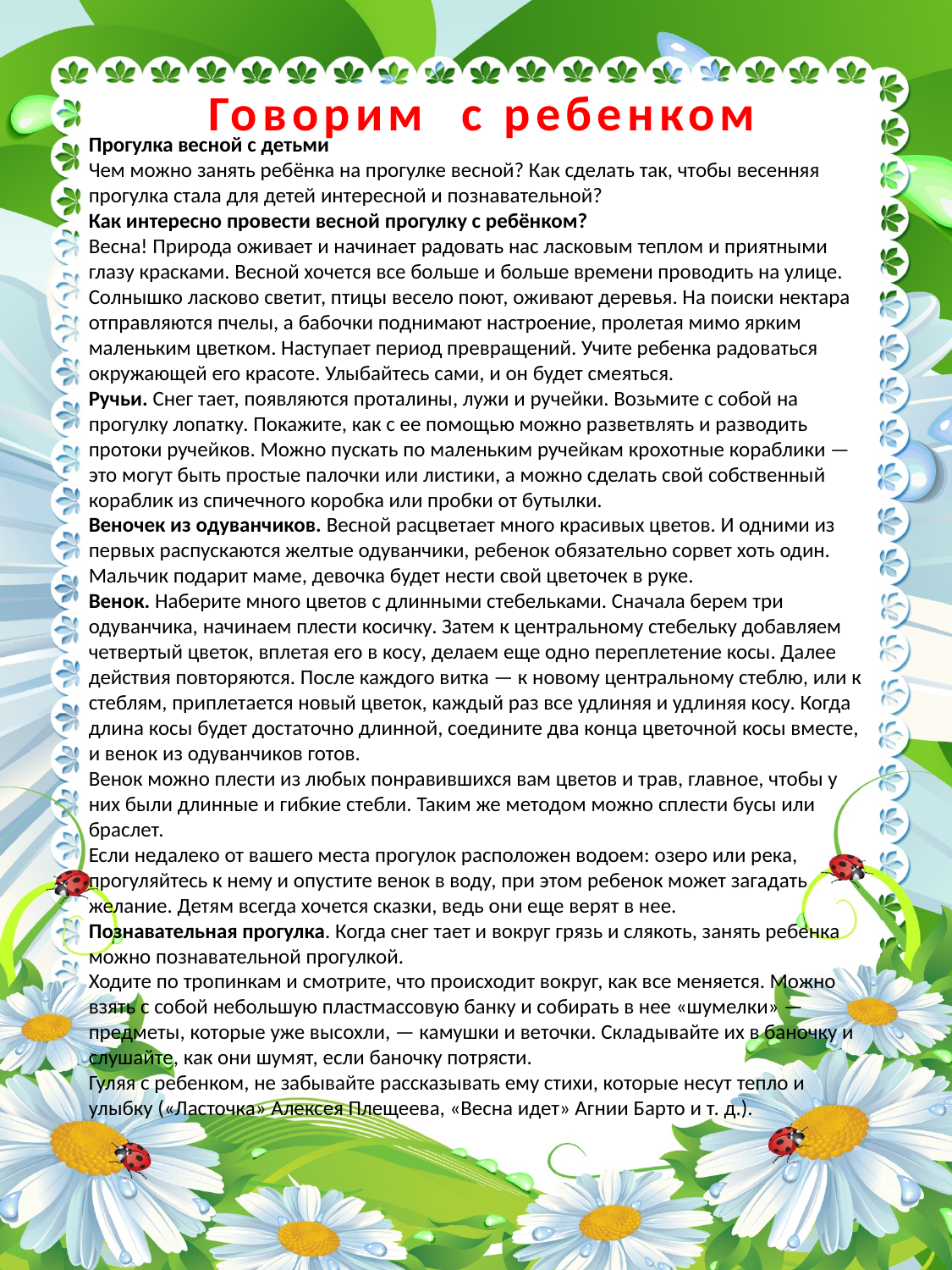

Говорим  с ребенком
Прогулка весной с детьми
Чем можно занять ребёнка на прогулке весной? Как сделать так, чтобы весенняя прогулка стала для детей интересной и познавательной?
Как интересно провести весной прогулку с ребёнком?
Весна! Природа оживает и начинает радовать нас ласковым теплом и приятными глазу красками. Весной хочется все больше и больше времени проводить на улице. Солнышко ласково светит, птицы весело поют, оживают деревья. На поиски нектара отправляются пчелы, а бабочки поднимают настроение, пролетая мимо ярким маленьким цветком. Наступает период превращений. Учите ребенка радоваться окружающей его красоте. Улыбайтесь сами, и он будет смеяться.
Ручьи. Снег тает, появляются проталины, лужи и ручейки. Возьмите с собой на прогулку лопатку. Покажите, как с ее помощью можно разветвлять и разводить протоки ручейков. Можно пускать по маленьким ручейкам крохотные кораблики — это могут быть простые палочки или листики, а можно сделать свой собственный кораблик из спичечного коробка или пробки от бутылки.
Веночек из одуванчиков. Весной расцветает много красивых цветов. И одними из первых распускаются желтые одуванчики, ребенок обязательно сорвет хоть один. Мальчик подарит маме, девочка будет нести свой цветочек в руке.
Венок. Наберите много цветов с длинными стебельками. Сначала берем три одуванчика, начинаем плести косичку. Затем к центральному стебельку добавляем четвертый цветок, вплетая его в косу, делаем еще одно переплетение косы. Далее действия повторяются. После каждого витка — к новому центральному стеблю, или к стеблям, приплетается новый цветок, каждый раз все удлиняя и удлиняя косу. Когда длина косы будет достаточно длинной, соедините два конца цветочной косы вместе, и венок из одуванчиков готов.
Венок можно плести из любых понравившихся вам цветов и трав, главное, чтобы у них были длинные и гибкие стебли. Таким же методом можно сплести бусы или браслет.
Если недалеко от вашего места прогулок расположен водоем: озеро или река, прогуляйтесь к нему и опустите венок в воду, при этом ребенок может загадать желание. Детям всегда хочется сказки, ведь они еще верят в нее.
Познавательная прогулка. Когда снег тает и вокруг грязь и слякоть, занять ребенка можно познавательной прогулкой.
Ходите по тропинкам и смотрите, что происходит вокруг, как все меняется. Можно взять с собой небольшую пластмассовую банку и собирать в нее «шумелки» — предметы, которые уже высохли, — камушки и веточки. Складывайте их в баночку и слушайте, как они шумят, если баночку потрясти.
Гуляя с ребенком, не забывайте рассказывать ему стихи, которые несут тепло и улыбку («Ласточка» Алексея Плещеева, «Весна идет» Агнии Барто и т. д.).